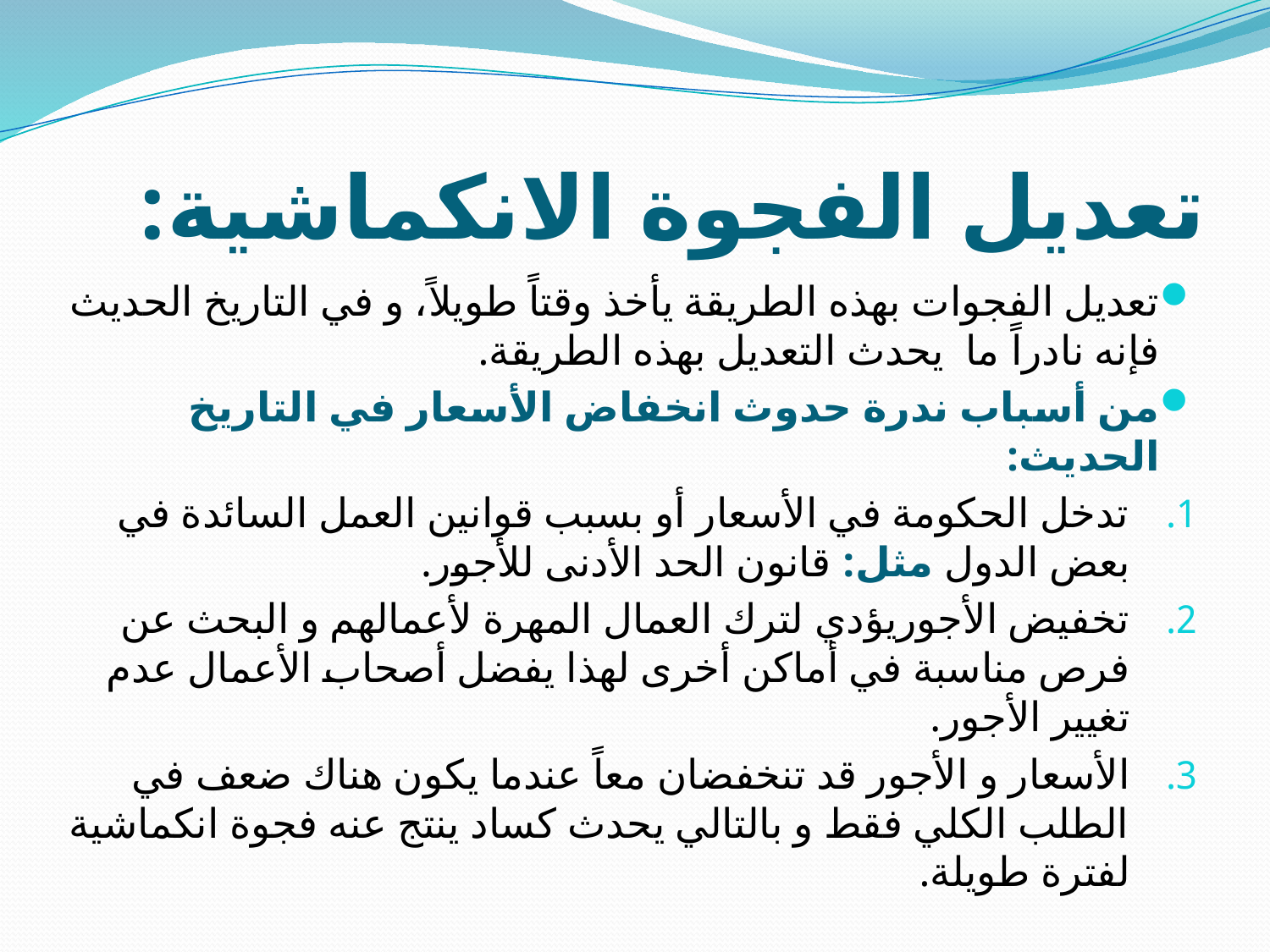

# تعديل الفجوة الانكماشية:
تعديل الفجوات بهذه الطريقة يأخذ وقتاً طويلاً، و في التاريخ الحديث فإنه نادراً ما  يحدث التعديل بهذه الطريقة.
من أسباب ندرة حدوث انخفاض الأسعار في التاريخ الحديث:
تدخل الحكومة في الأسعار أو بسبب قوانين العمل السائدة في بعض الدول مثل: قانون الحد الأدنى للأجور.
تخفيض الأجوريؤدي لترك العمال المهرة لأعمالهم و البحث عن فرص مناسبة في أماكن أخرى لهذا يفضل أصحاب الأعمال عدم تغيير الأجور.
الأسعار و الأجور قد تنخفضان معاً عندما يكون هناك ضعف في الطلب الكلي فقط و بالتالي يحدث كساد ينتج عنه فجوة انكماشية لفترة طويلة.